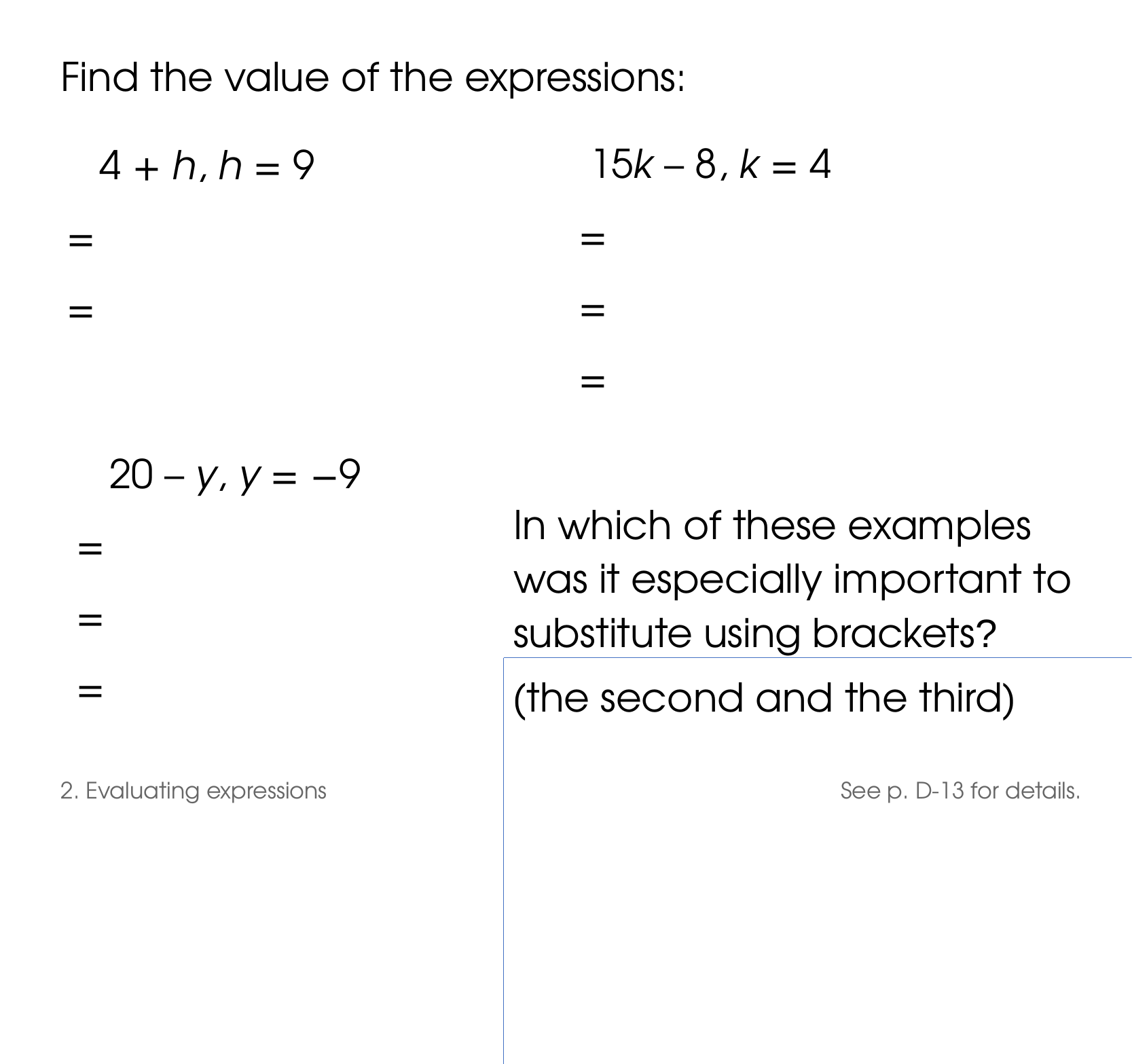

Find the value of the expressions:
 15k – 8, k = 4
=
=
=
   4 + h, h = 9
=
=
   20 – y, y = −9
=
=
=
In which of these examples was it especially important to substitute using brackets?
(the second and the third)
2. Evaluating expressions
See p. D-13 for details.